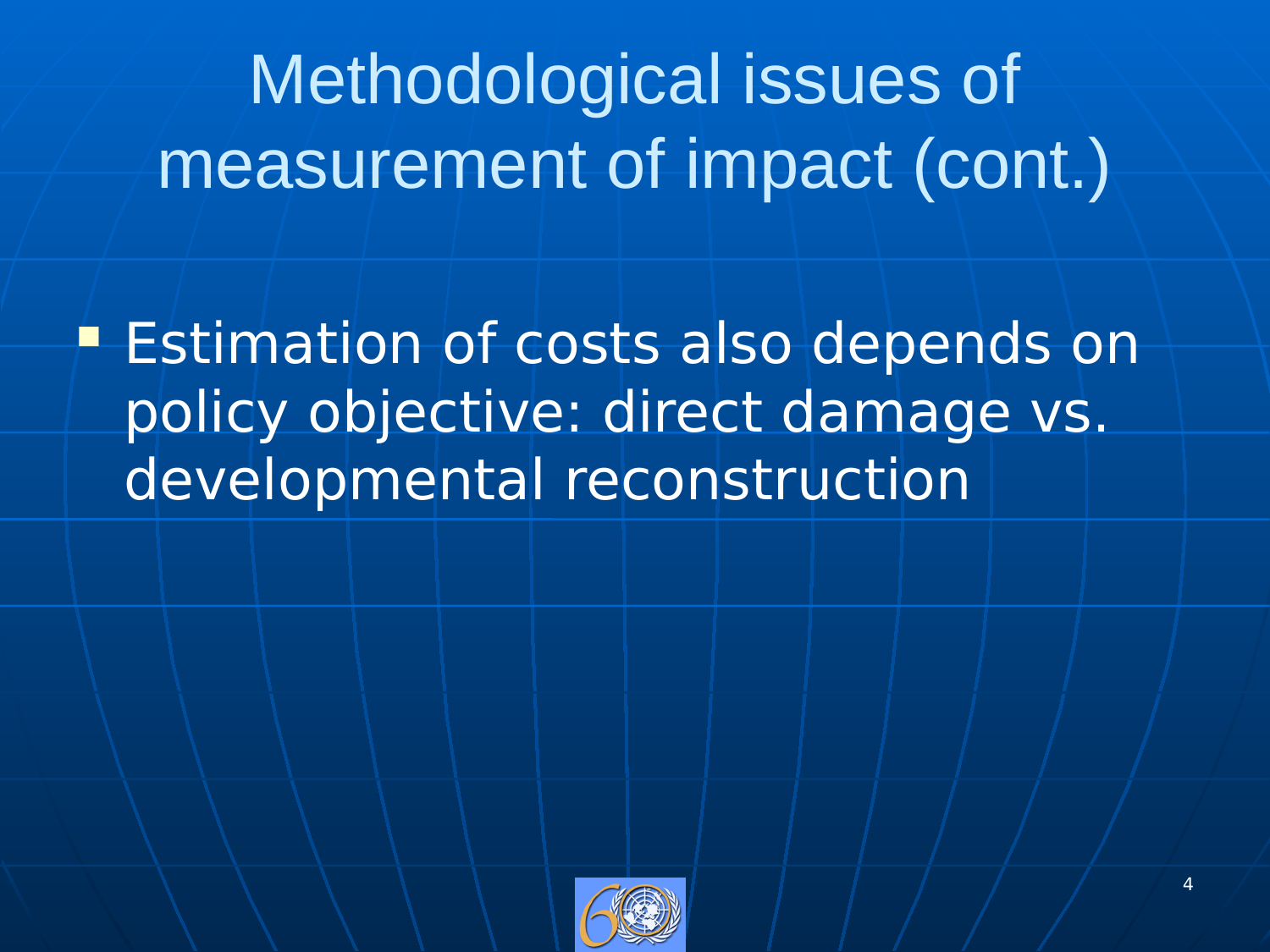

# Methodological issues of measurement of impact (cont.)

Estimation of costs also depends on policy objective: direct damage vs. developmental reconstruction

4